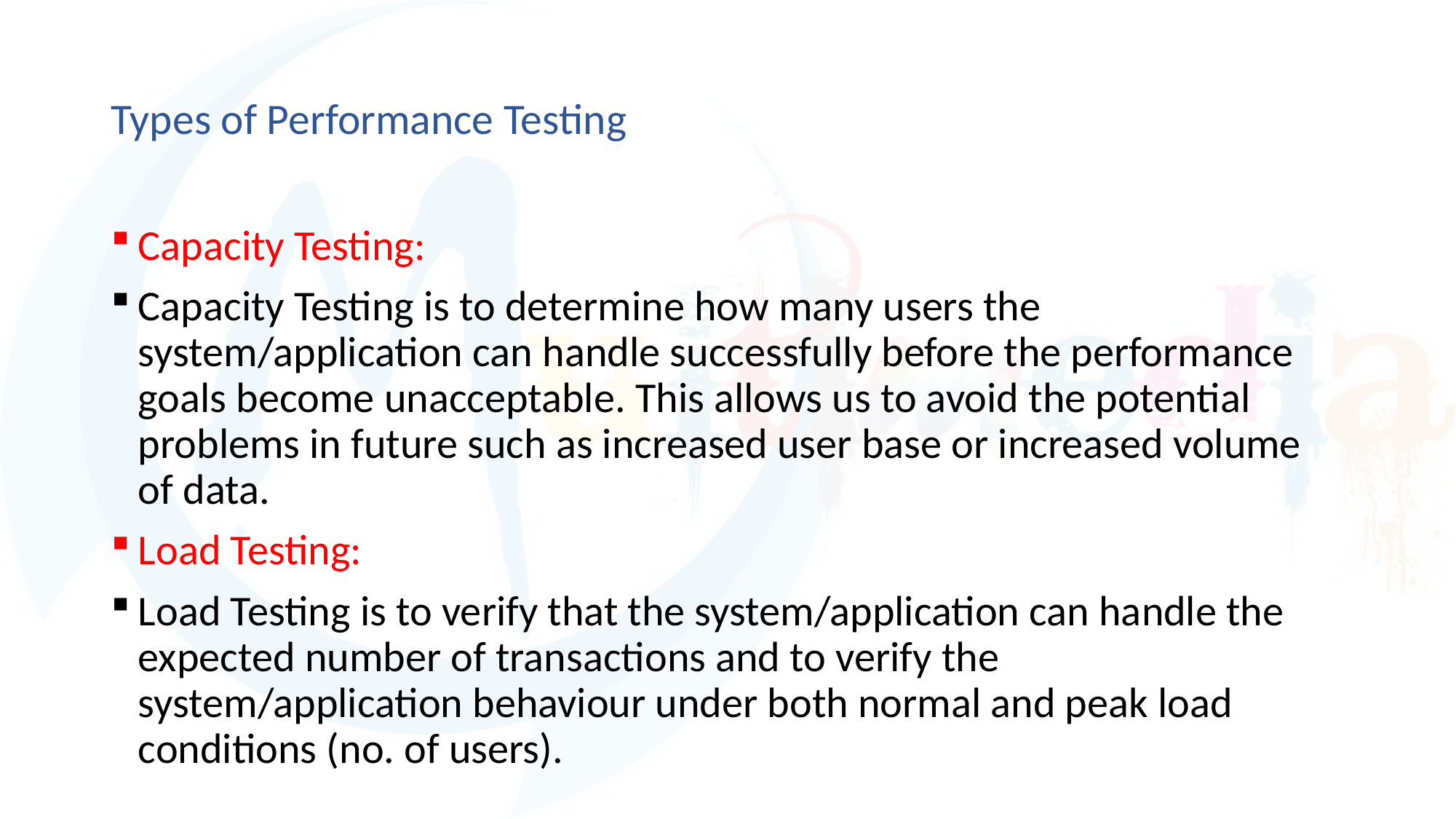

# Types of Performance Testing
Capacity Testing:
Capacity Testing is to determine how many users the system/application can handle successfully before the performance goals become unacceptable. This allows us to avoid the potential problems in future such as increased user base or increased volume of data.
Load Testing:
Load Testing is to verify that the system/application can handle the expected number of transactions and to verify the system/application behaviour under both normal and peak load conditions (no. of users).